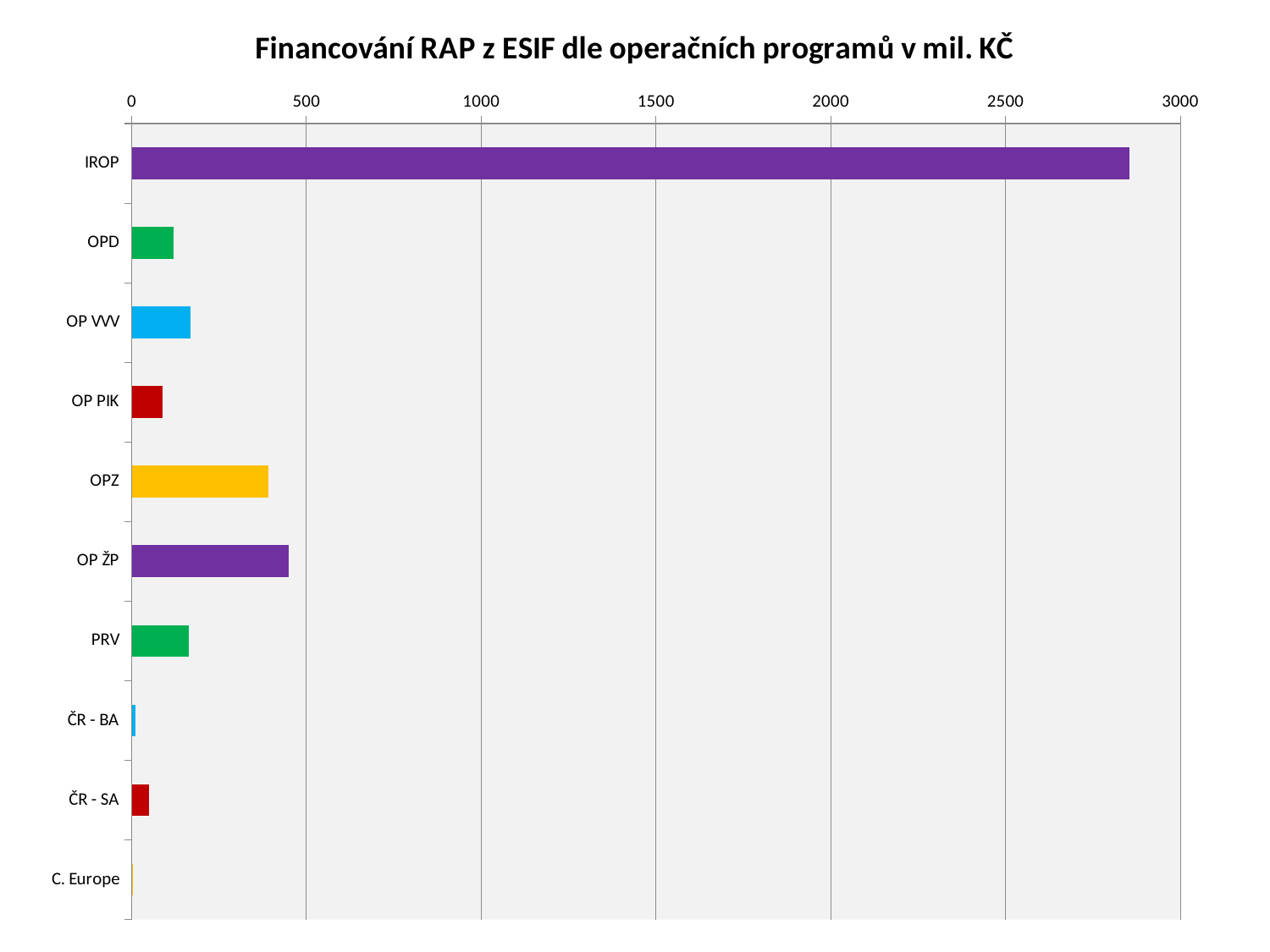

### Chart: Financování RAP z ESIF dle operačních programů v mil. KČ

| Category |  |
|---|---|
| IROP | 2853.3 |
| OPD | 120.0 |
| OP VVV | 167.3 |
| OP PIK | 89.0 |
| OPZ | 390.6 |
| OP ŽP | 450.4 |
| PRV | 163.0 |
| ČR - BA | 10.0 |
| ČR - SA | 50.0 |
| C. Europe | 3.4 |
#